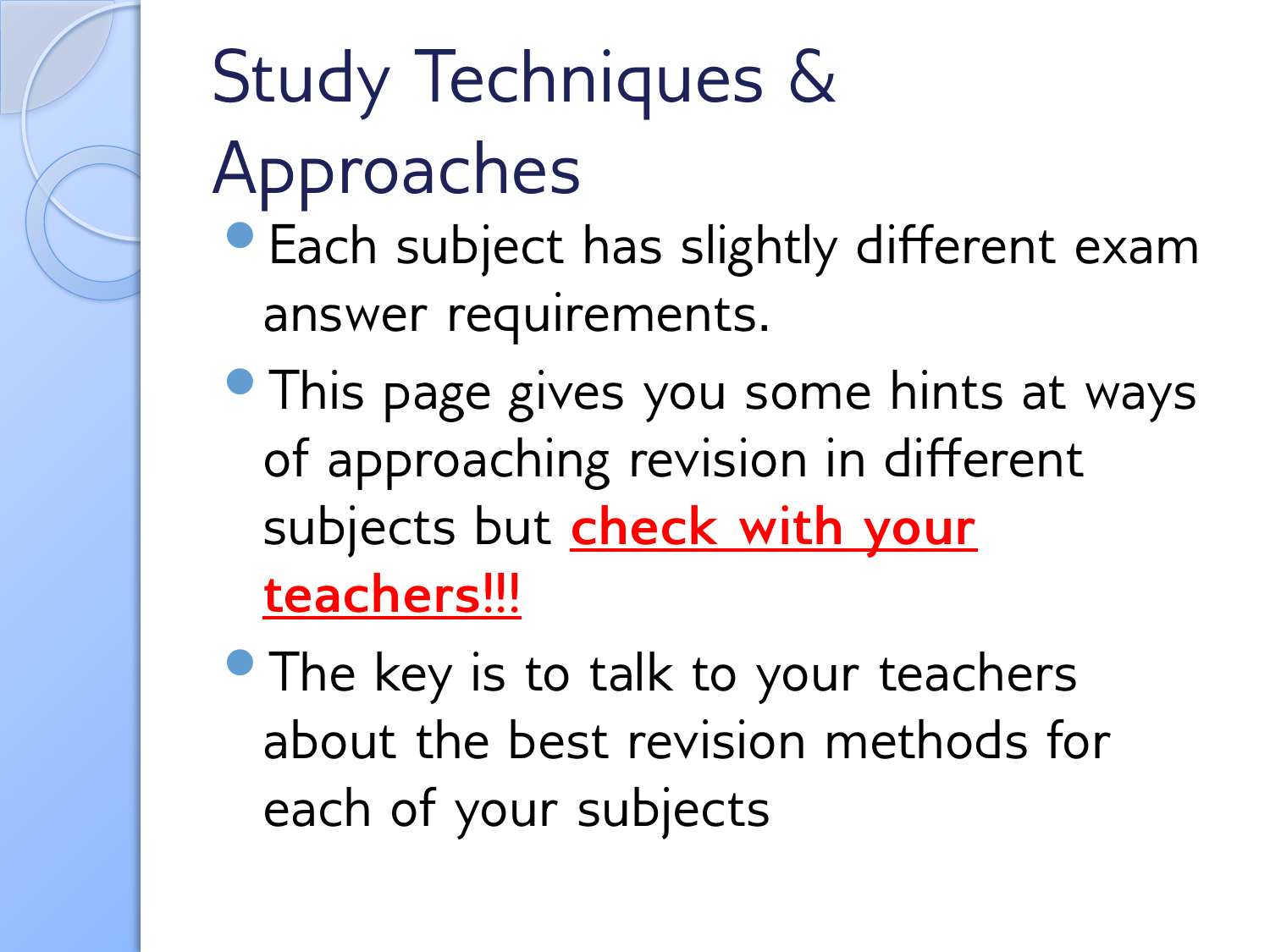

# Study Techniques & Approaches
Each subject has slightly different exam answer requirements.
This page gives you some hints at ways of approaching revision in different subjects but check with your teachers!!!
The key is to talk to your teachers about the best revision methods for each of your subjects